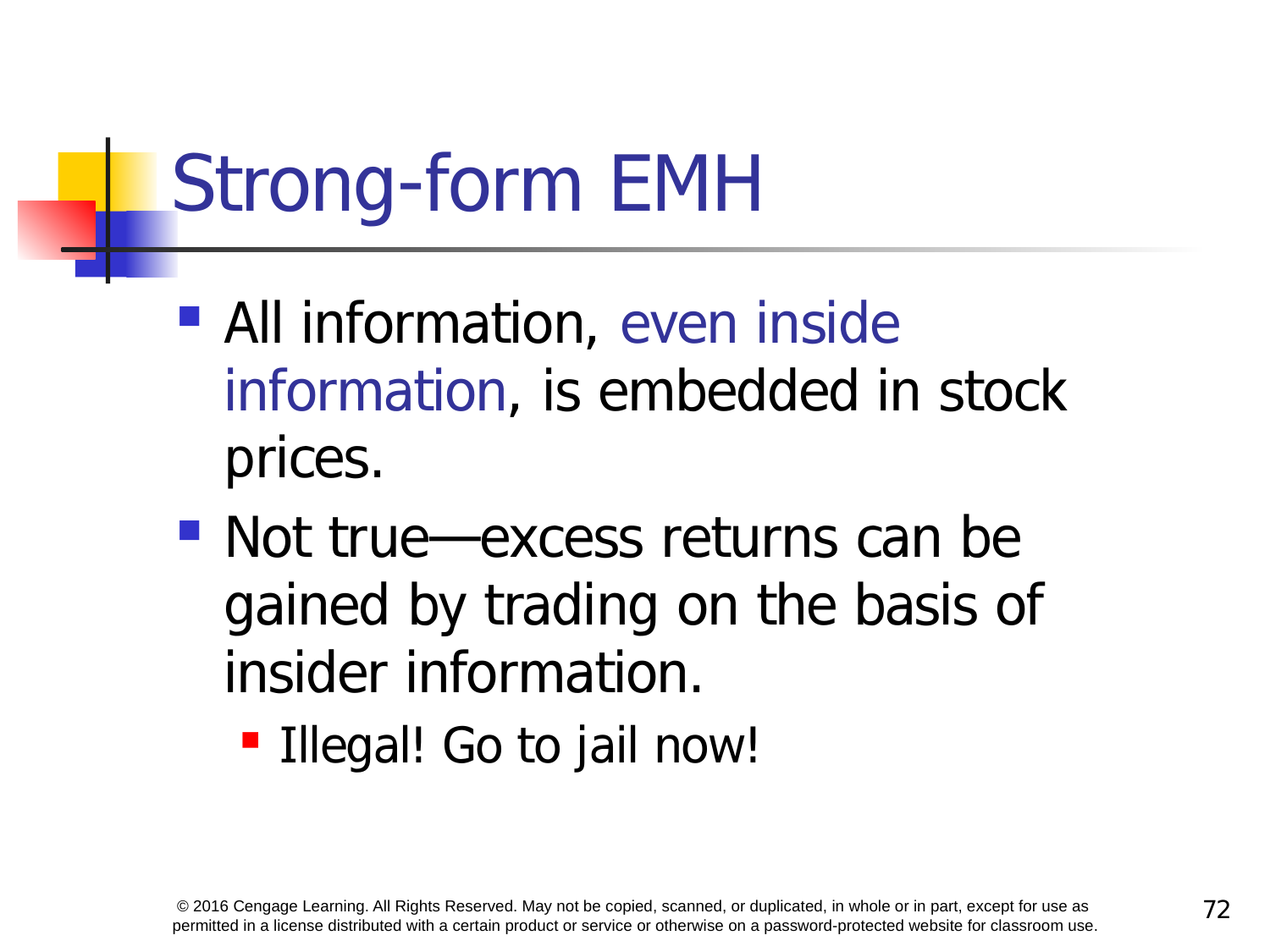

Strong-form EMH
All information, even inside information, is embedded in stock prices.
Not true—excess returns can be gained by trading on the basis of insider information.
Illegal! Go to jail now!

72